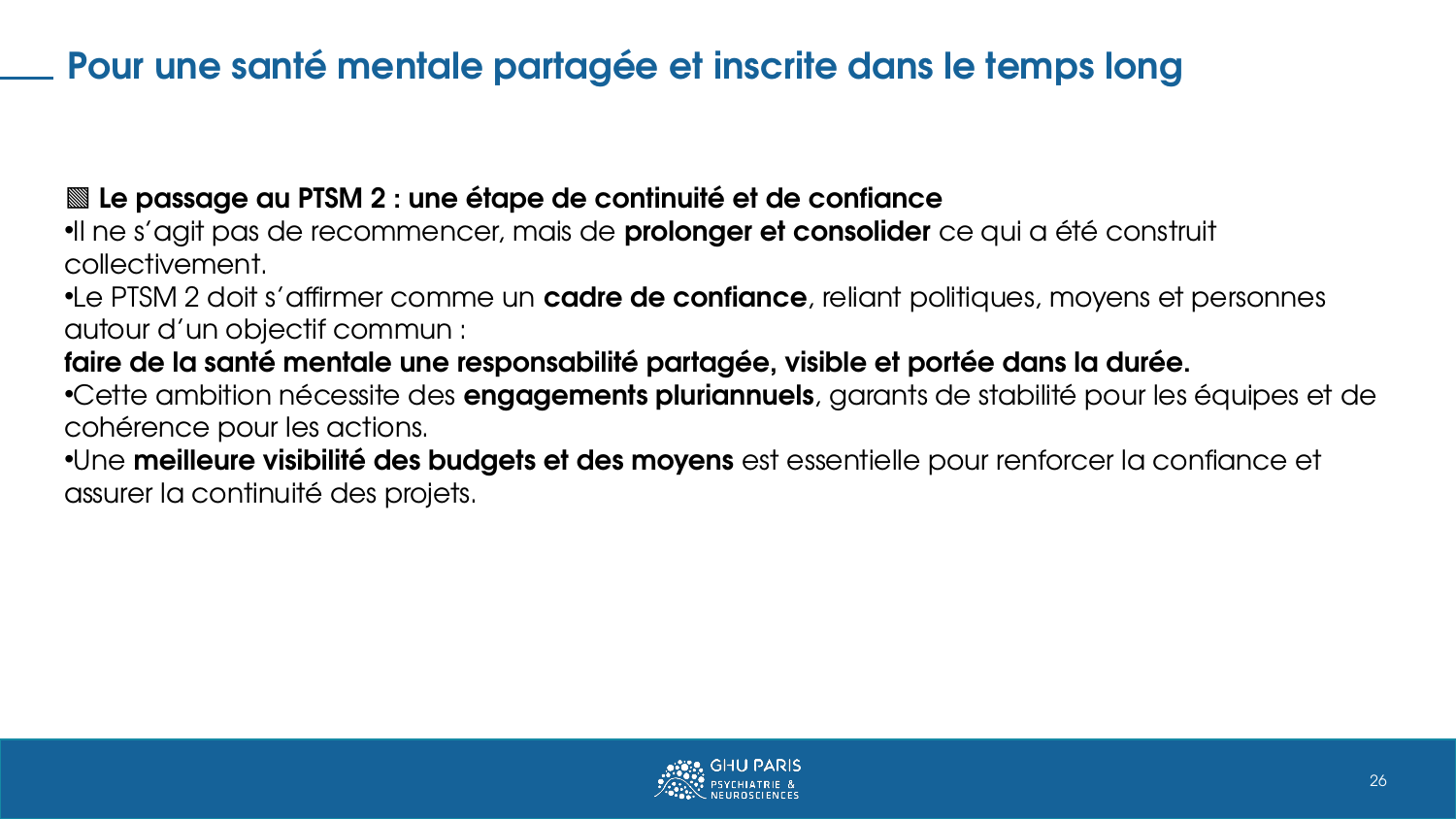

# Pour une santé mentale partagée et inscrite dans le temps long
🟩 Le passage au PTSM 2 : une étape de continuité et de confiance
Il ne s’agit pas de recommencer, mais de prolonger et consolider ce qui a été construit collectivement.
Le PTSM 2 doit s’affirmer comme un cadre de confiance, reliant politiques, moyens et personnes autour d’un objectif commun :
faire de la santé mentale une responsabilité partagée, visible et portée dans la durée.
Cette ambition nécessite des engagements pluriannuels, garants de stabilité pour les équipes et de cohérence pour les actions.
Une meilleure visibilité des budgets et des moyens est essentielle pour renforcer la confiance et assurer la continuité des projets.

26